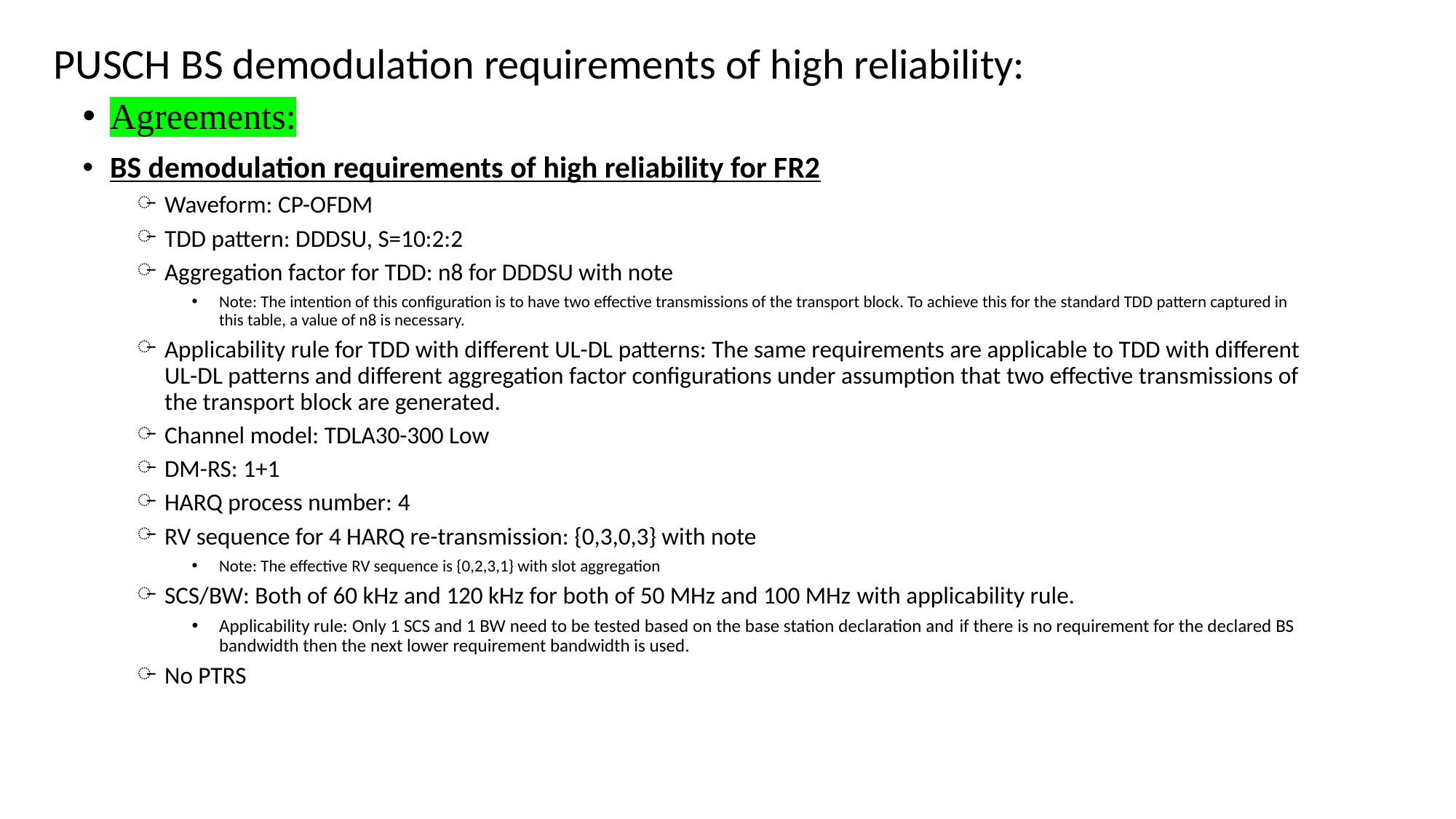

PUSCH BS demodulation requirements of high reliability:
Agreements:
BS demodulation requirements of high reliability for FR2
Waveform: CP-OFDM
TDD pattern: DDDSU, S=10:2:2
Aggregation factor for TDD: n8 for DDDSU with note
Note: The intention of this configuration is to have two effective transmissions of the transport block. To achieve this for the standard TDD pattern captured in this table, a value of n8 is necessary.
Applicability rule for TDD with different UL-DL patterns: The same requirements are applicable to TDD with different UL-DL patterns and different aggregation factor configurations under assumption that two effective transmissions of the transport block are generated.
Channel model: TDLA30-300 Low
DM-RS: 1+1
HARQ process number: 4
RV sequence for 4 HARQ re-transmission: {0,3,0,3} with note
Note: The effective RV sequence is {0,2,3,1} with slot aggregation
SCS/BW: Both of 60 kHz and 120 kHz for both of 50 MHz and 100 MHz with applicability rule.
Applicability rule: Only 1 SCS and 1 BW need to be tested based on the base station declaration and if there is no requirement for the declared BS bandwidth then the next lower requirement bandwidth is used.
No PTRS